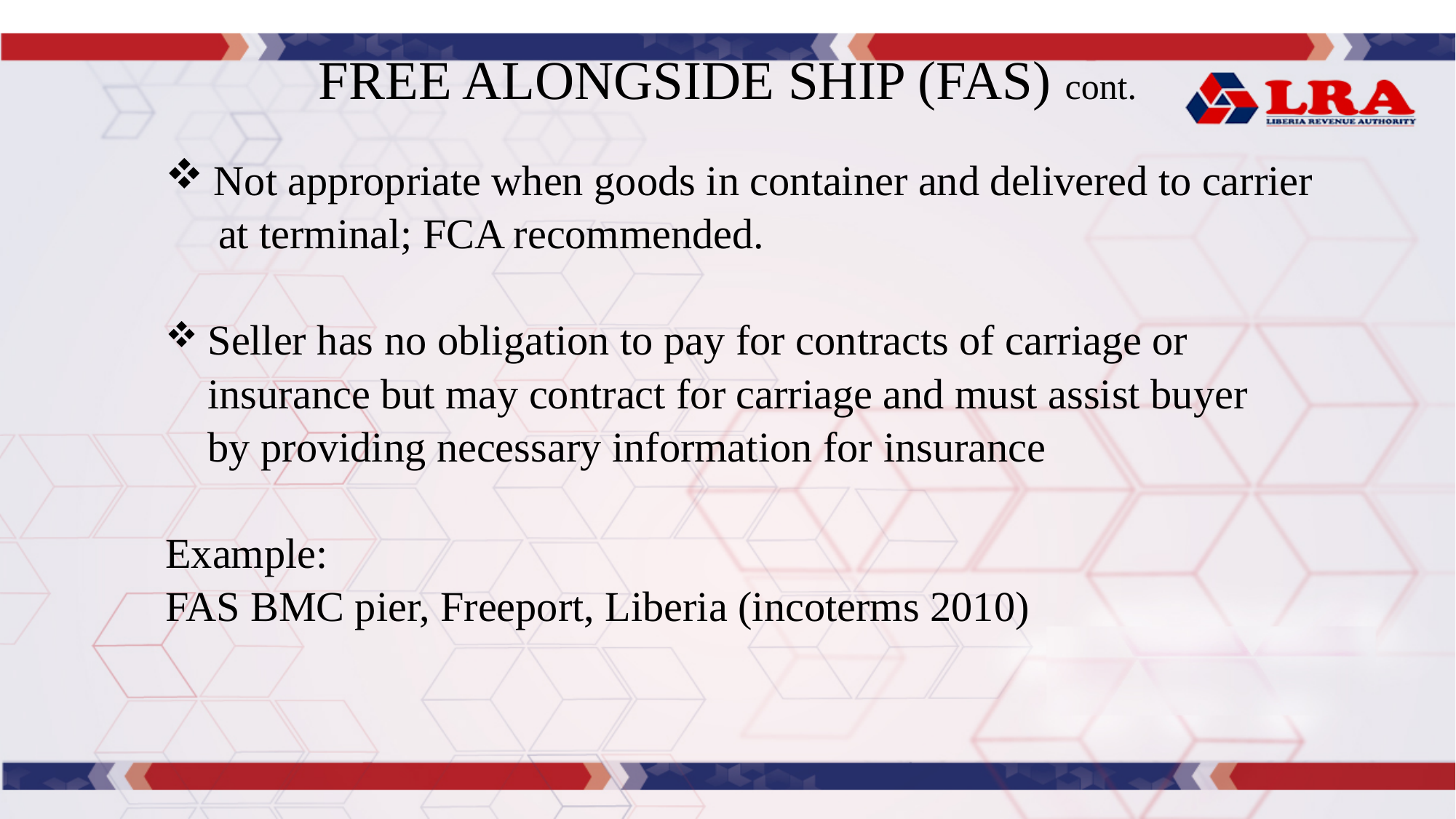

# FREE ALONGSIDE SHIP (FAS) cont.
 Not appropriate when goods in container and delivered to carrier
     at terminal; FCA recommended.

 Seller has no obligation to pay for contracts of carriage or
    insurance but may contract for carriage and must assist buyer
    by providing necessary information for insurance

Example:
FAS BMC pier, Freeport, Liberia (incoterms 2010)